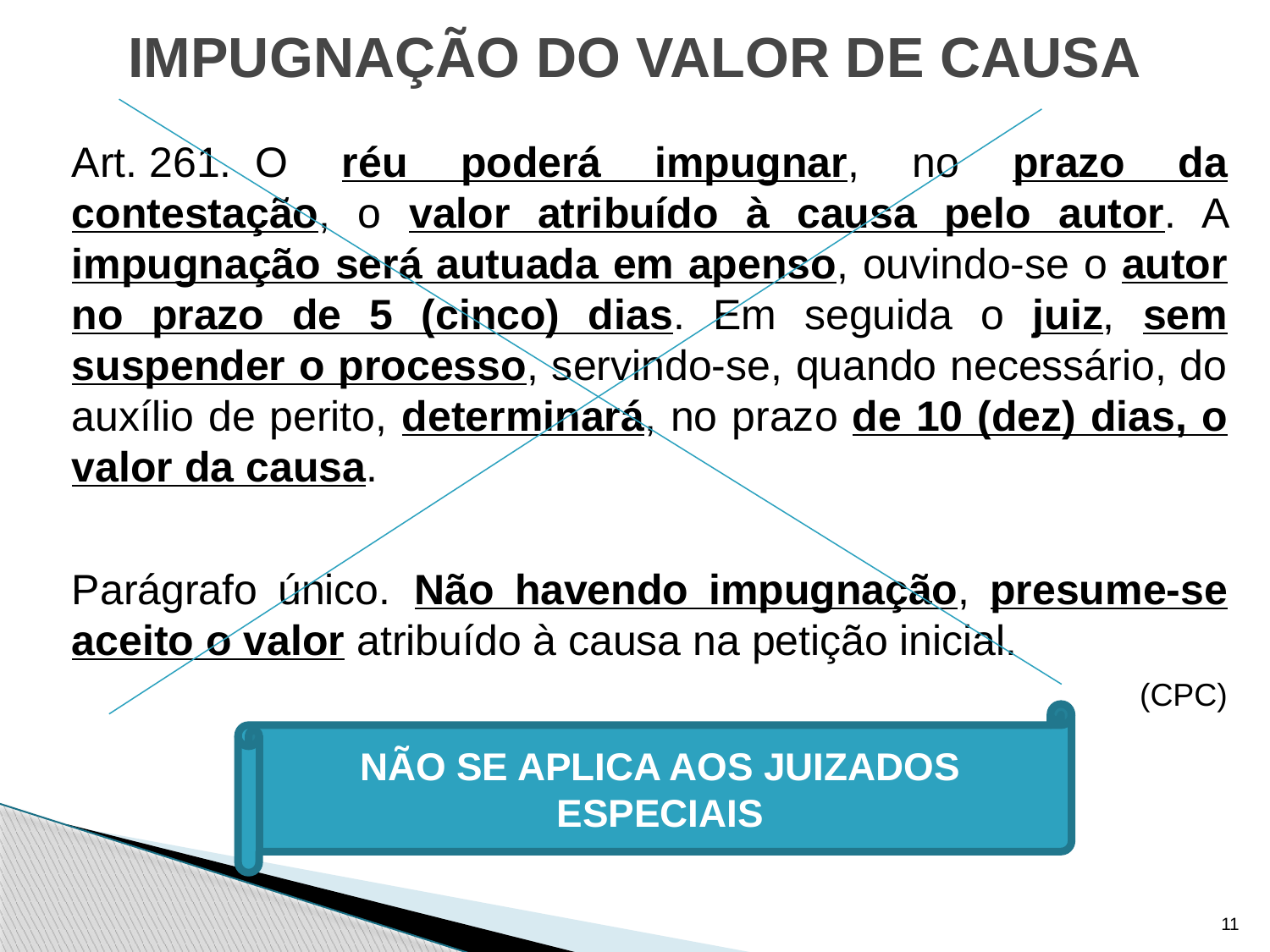

# IMPUGNAÇÃO DO VALOR DE CAUSA
Art. 261.  O réu poderá impugnar, no prazo da contestação, o valor atribuído à causa pelo autor. A impugnação será autuada em apenso, ouvindo-se o autor no prazo de 5 (cinco) dias. Em seguida o juiz, sem suspender o processo, servindo-se, quando necessário, do auxílio de perito, determinará, no prazo de 10 (dez) dias, o valor da causa.

Parágrafo único.  Não havendo impugnação, presume-se aceito o valor atribuído à causa na petição inicial.
(CPC)
NÃO SE APLICA AOS JUIZADOS ESPECIAIS
11